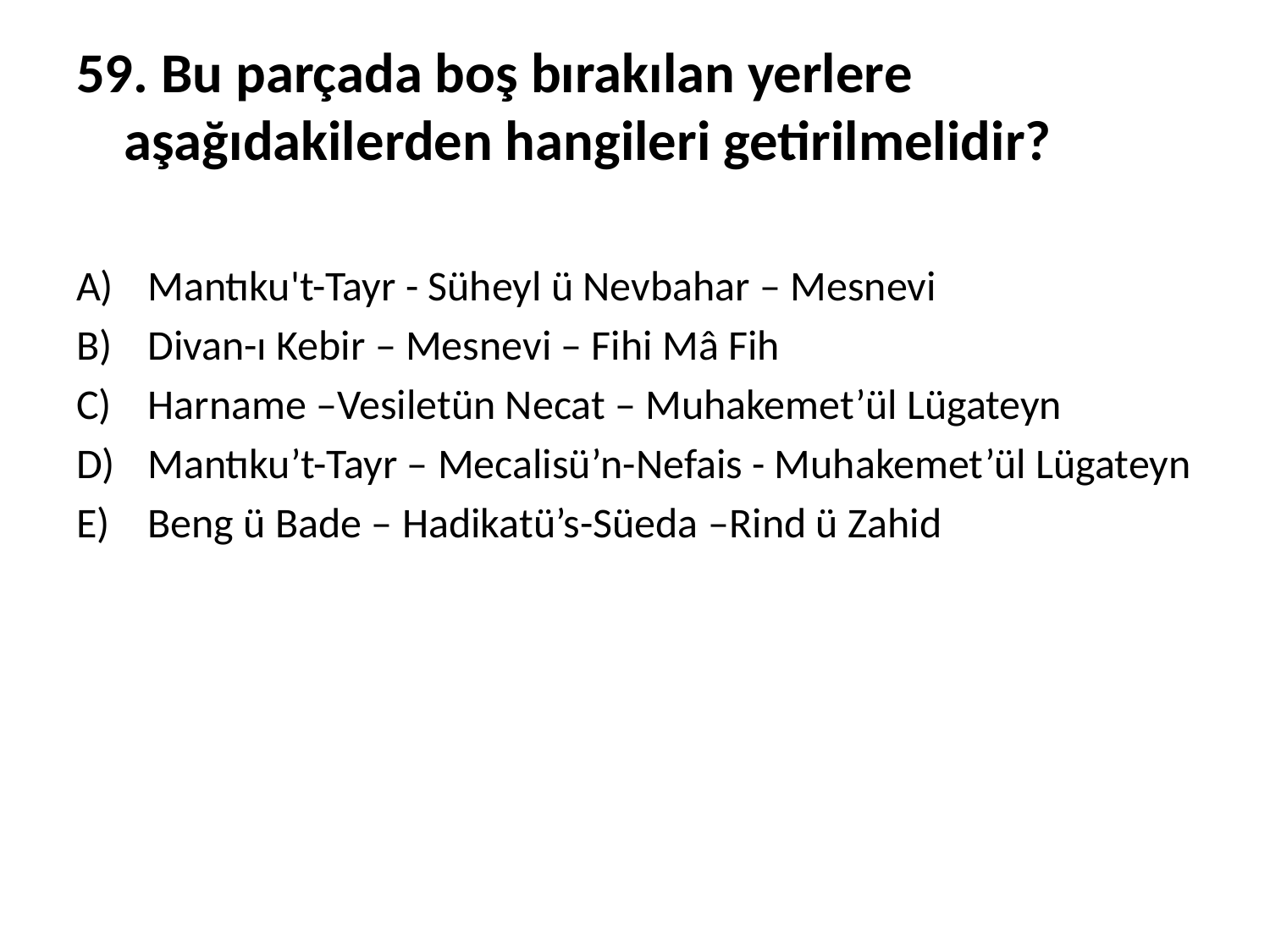

59. Bu parçada boş bırakılan yerlere aşağıdakilerden hangileri getirilmelidir?

Mantıku't-Tayr - Süheyl ü Nevbahar – Mesnevi
Divan-ı Kebir – Mesnevi – Fihi Mâ Fih
Harname –Vesiletün Necat – Muhakemet’ül Lügateyn
Mantıku’t-Tayr – Mecalisü’n-Nefais - Muhakemet’ül Lügateyn
Beng ü Bade – Hadikatü’s-Süeda –Rind ü Zahid